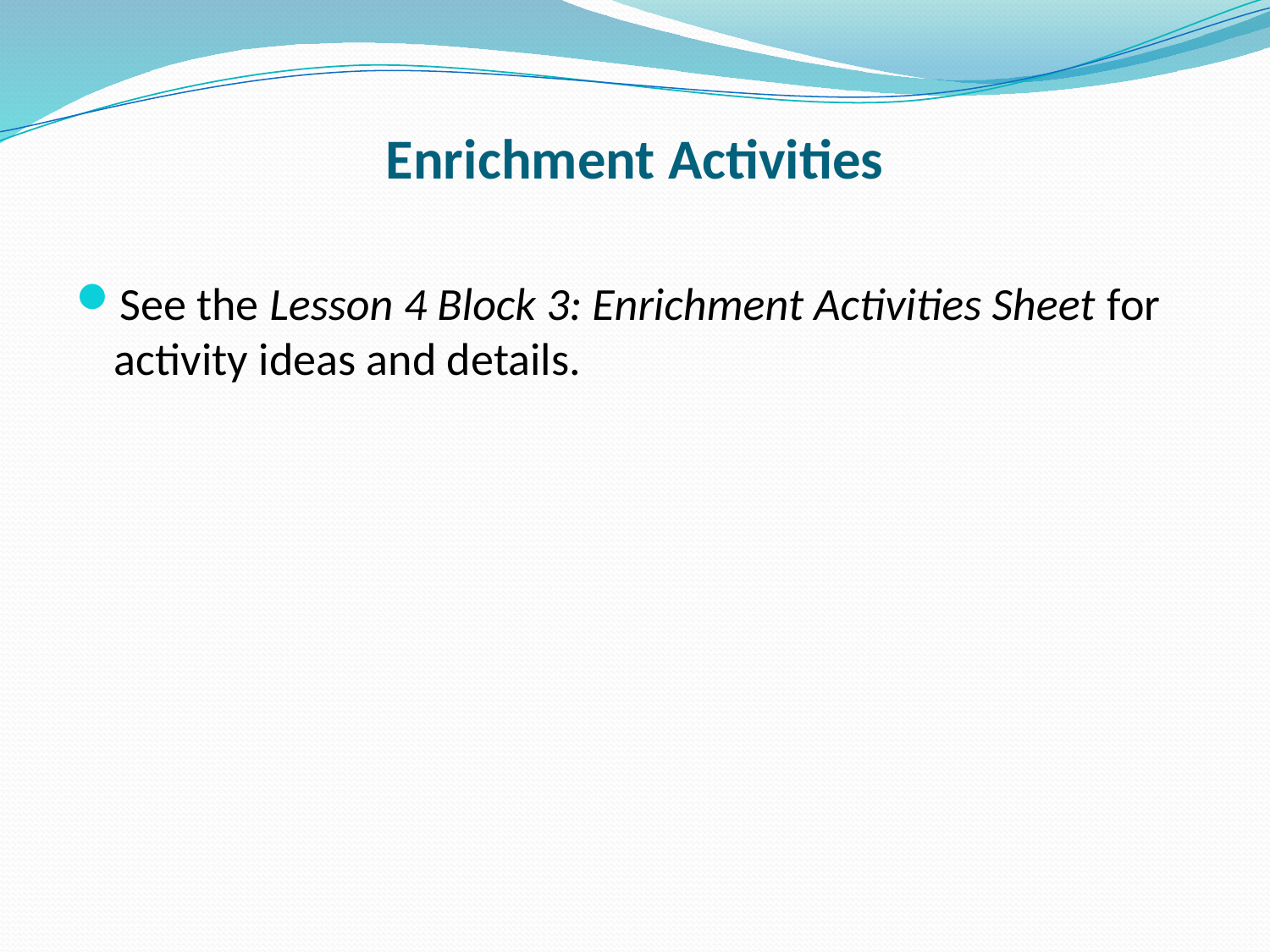

# Enrichment Activities
See the Lesson 4 Block 3: Enrichment Activities Sheet for activity ideas and details.